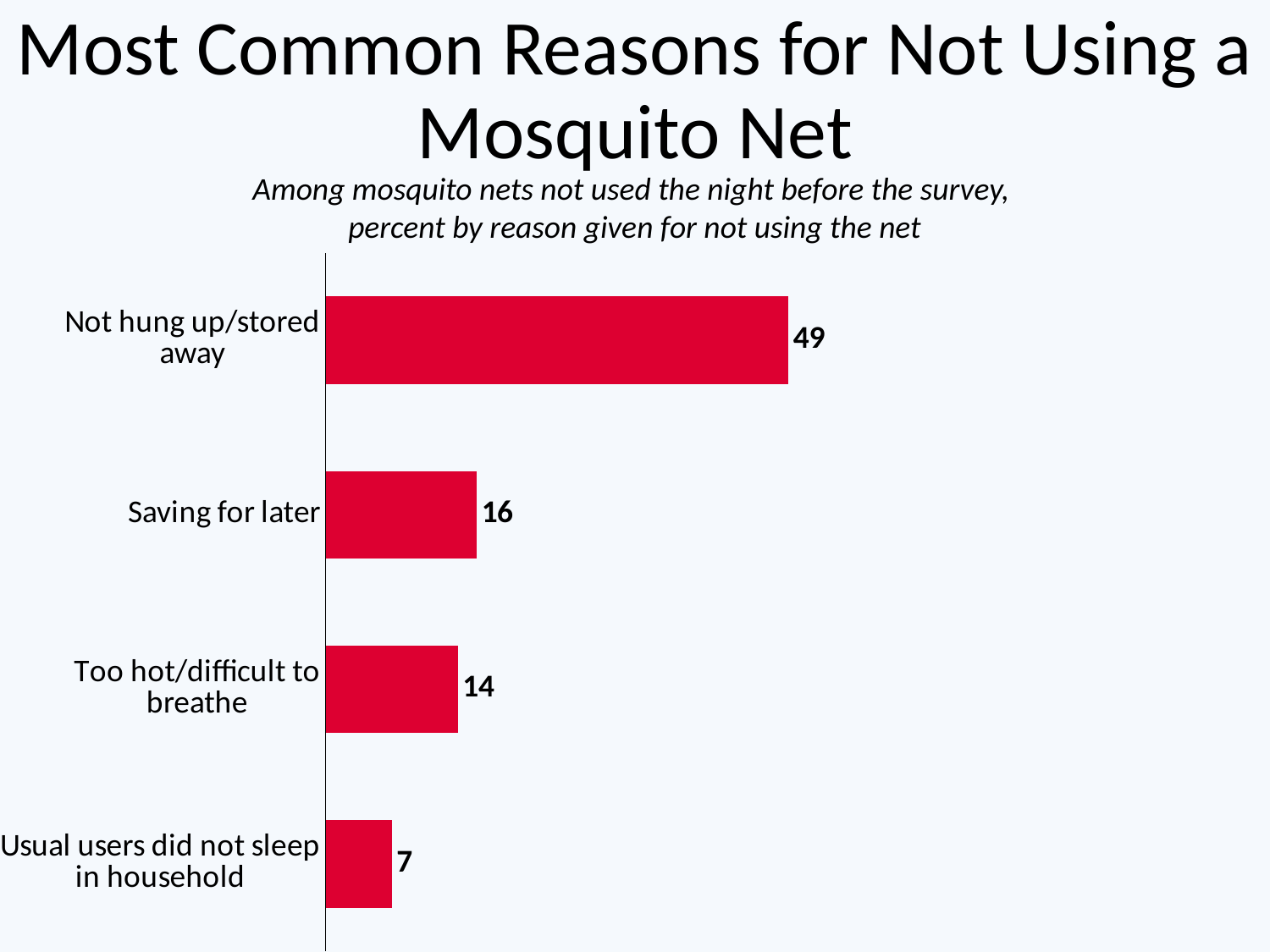

# Most Common Reasons for Not Using a Mosquito Net
Among mosquito nets not used the night before the survey,
percent by reason given for not using the net

### Chart

| Category | Series 1 |
|---|---|
| Usual users did not sleep in household | 7.0 |
| Too hot/difficult to breathe | 14.0 |
| Saving for later | 16.0 |
| Not hung up/stored away | 49.0 |